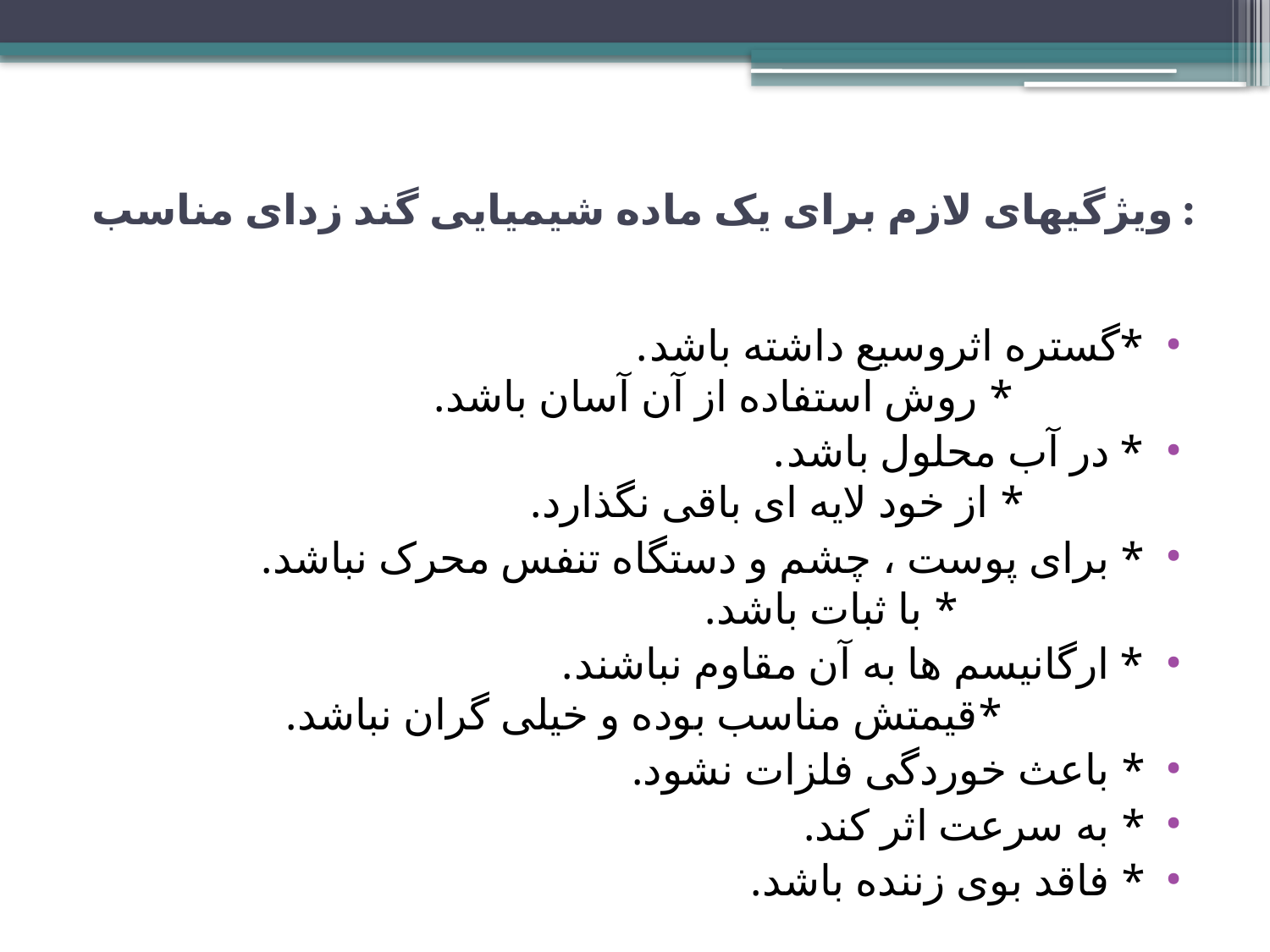

# ویژگیهای لازم برای یک ماده شیمیایی گند زدای مناسب :
*گستره اثروسیع داشته باشد.                                                                * روش استفاده از آن آسان باشد.
* در آب محلول باشد.                                                                           * از خود لایه ای باقی نگذارد.
* برای پوست ، چشم و دستگاه تنفس محرک نباشد.                                  * با ثبات باشد.
* ارگانیسم ها به آن مقاوم نباشند.                                                          *قیمتش مناسب بوده و خیلی گران نباشد.
* باعث خوردگی فلزات نشود.
* به سرعت اثر کند.
* فاقد بوی زننده باشد.